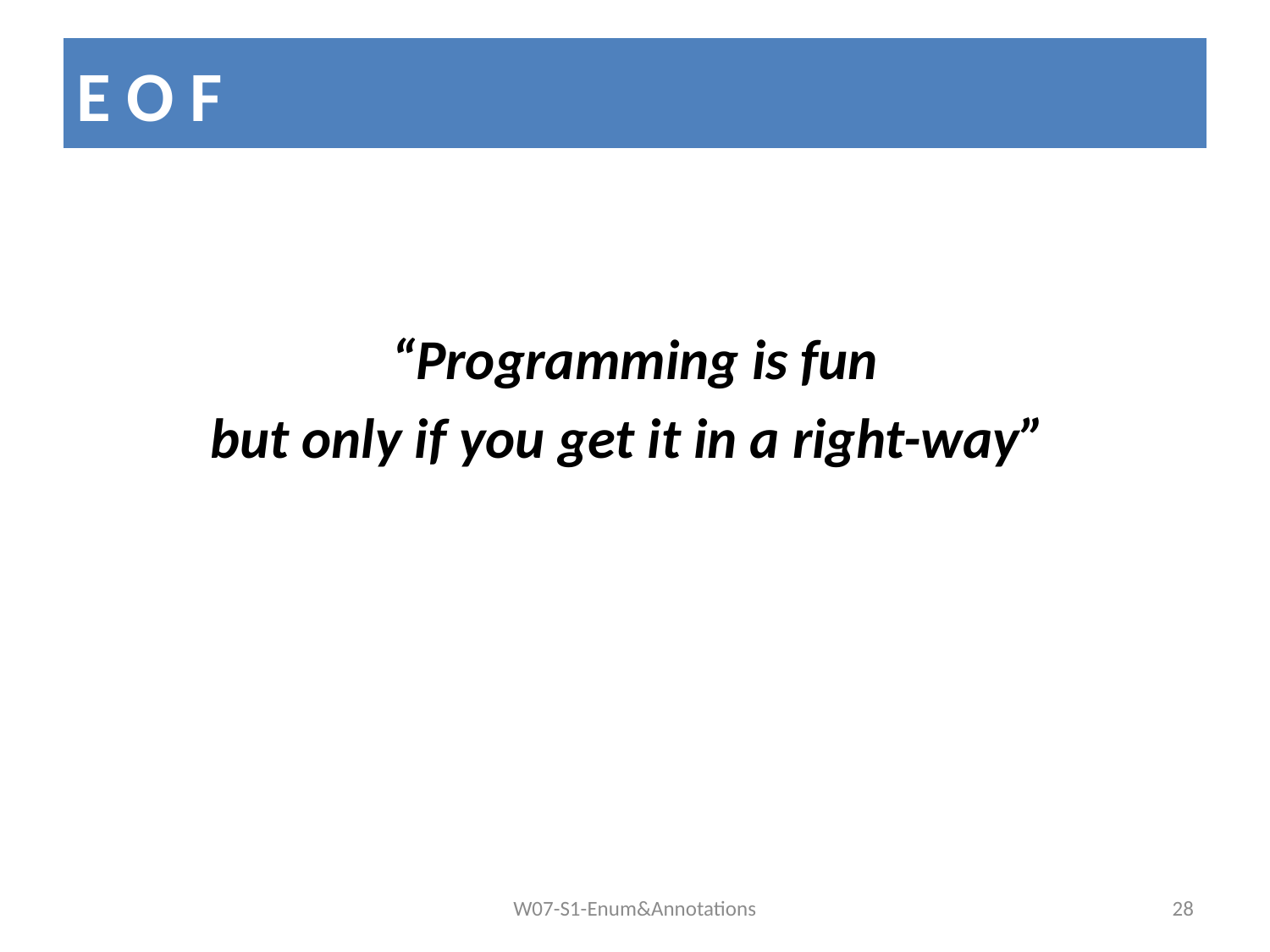

# E O F

“Programming is fun
but only if you get it in a right-way”
W07-S1-Enum&Annotations
28